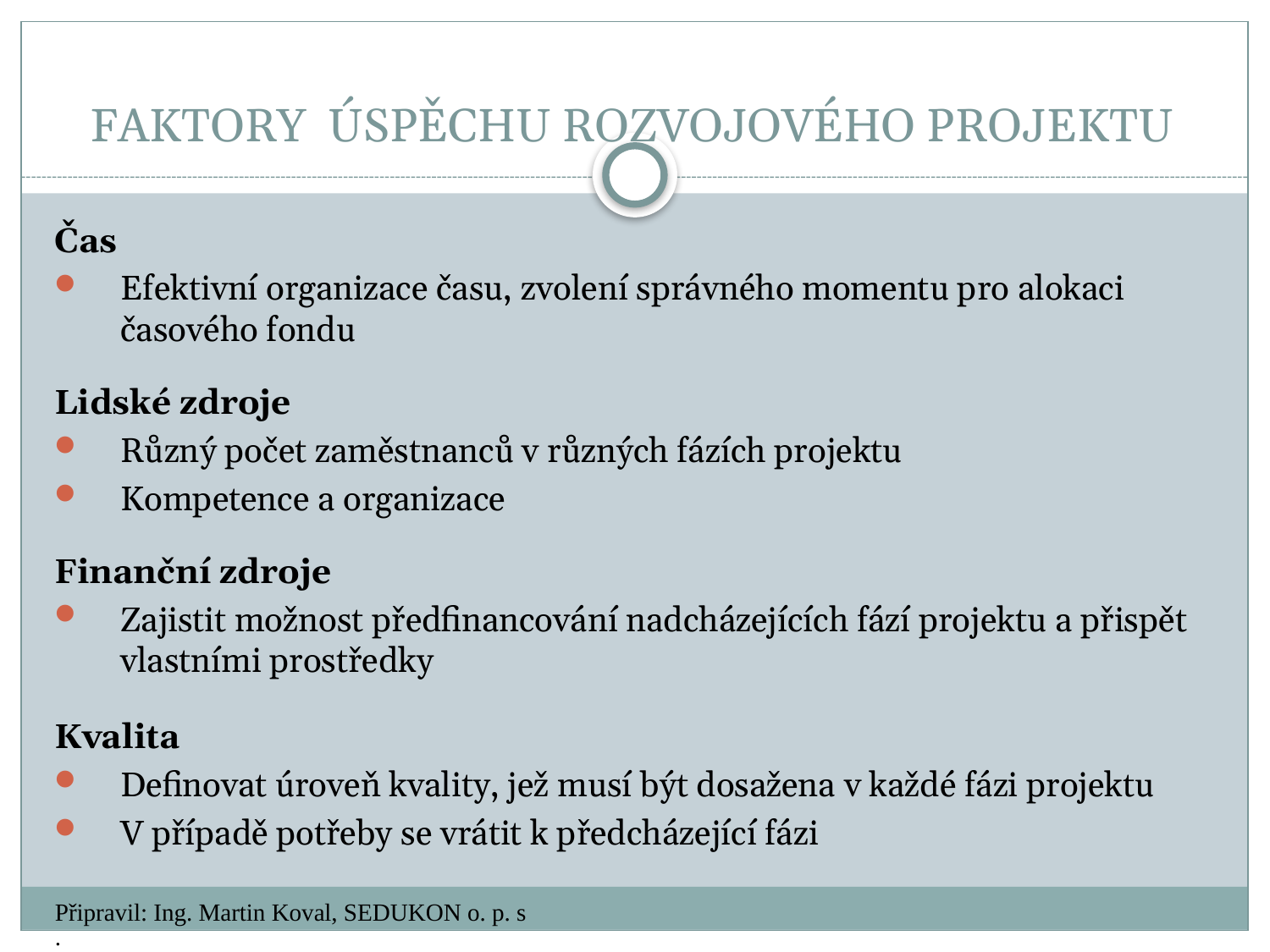

# FAKTORY  ÚSPĚCHU ROZVOJOVÉHO PROJEKTU
Čas
Efektivní organizace času, zvolení správného momentu pro alokaci časového fondu

Lidské zdroje
Různý počet zaměstnanců v různých fázích projektu
Kompetence a organizace

Finanční zdroje
Zajistit možnost předfinancování nadcházejících fází projektu a přispět vlastními prostředky

Kvalita
Definovat úroveň kvality, jež musí být dosažena v každé fázi projektu
V případě potřeby se vrátit k předcházející fázi
Připravil: Ing. Martin Koval, SEDUKON o. p. s.